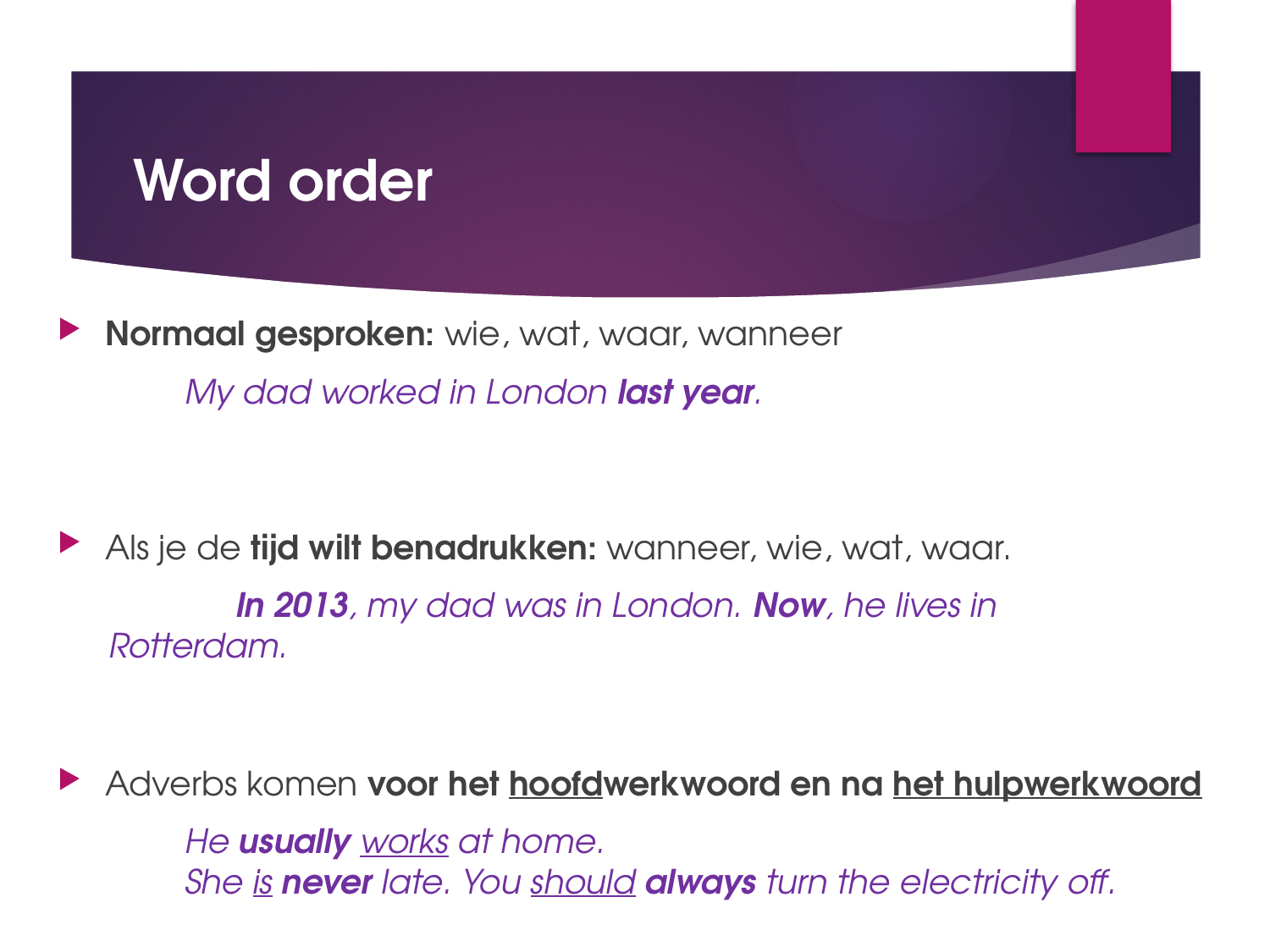

# Word order
Normaal gesproken: wie, wat, waar, wanneer
	My dad worked in London last year.

Als je de tijd wilt benadrukken: wanneer, wie, wat, waar.
	In 2013, my dad was in London. Now, he lives in 	Rotterdam.
Adverbs komen voor het hoofdwerkwoord en na het hulpwerkwoord
	He usually works at home.
	She is never late. You should always turn the electricity off.